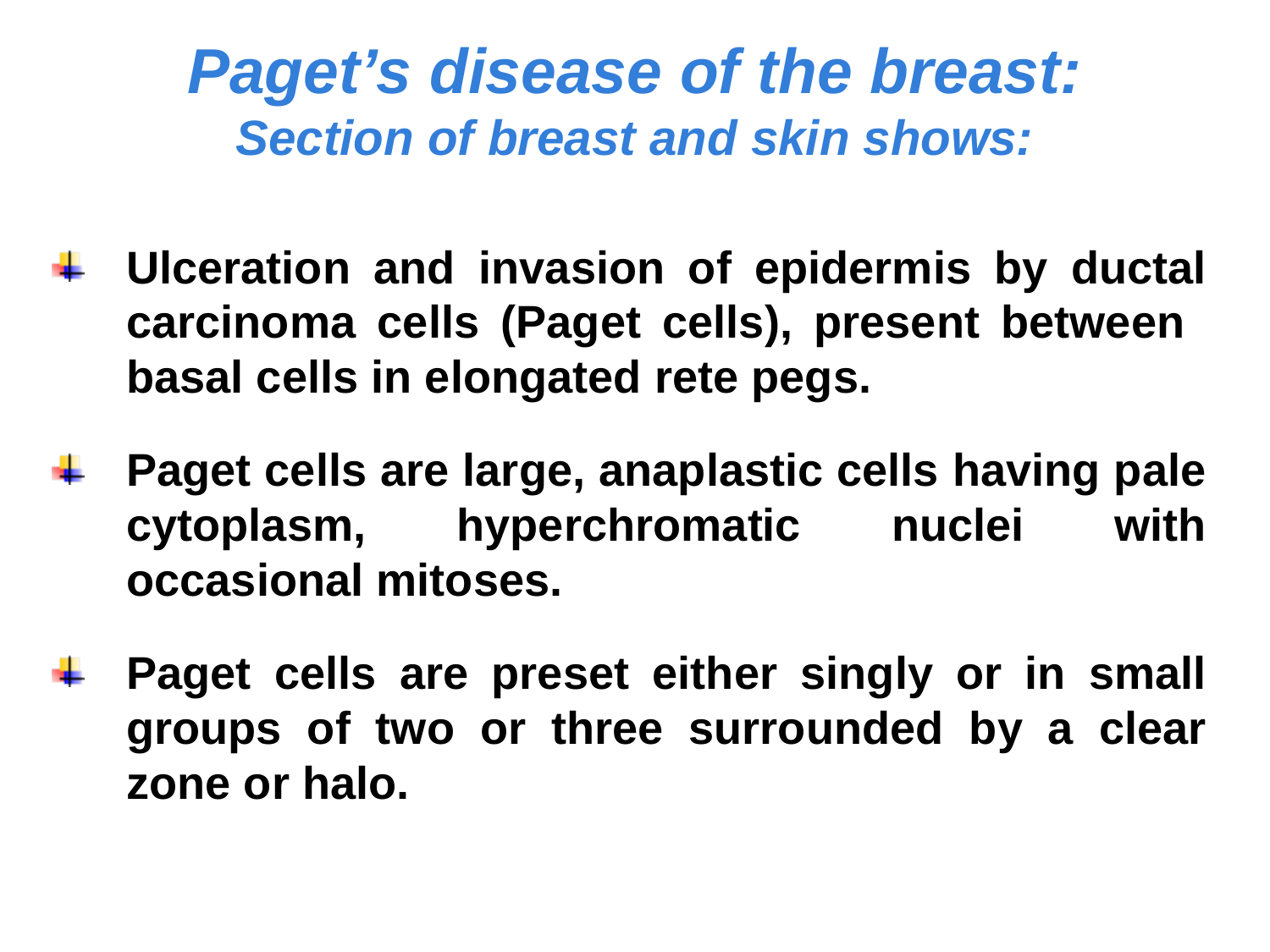

# Paget’s disease of the breast: Section of breast and skin shows:
Ulceration and invasion of epidermis by ductal carcinoma cells (Paget cells), present between  basal cells in elongated rete pegs.

Paget cells are large, anaplastic cells having pale cytoplasm, hyperchromatic nuclei with occasional mitoses.

Paget cells are preset either singly or in small groups of two or three surrounded by a clear zone or halo.